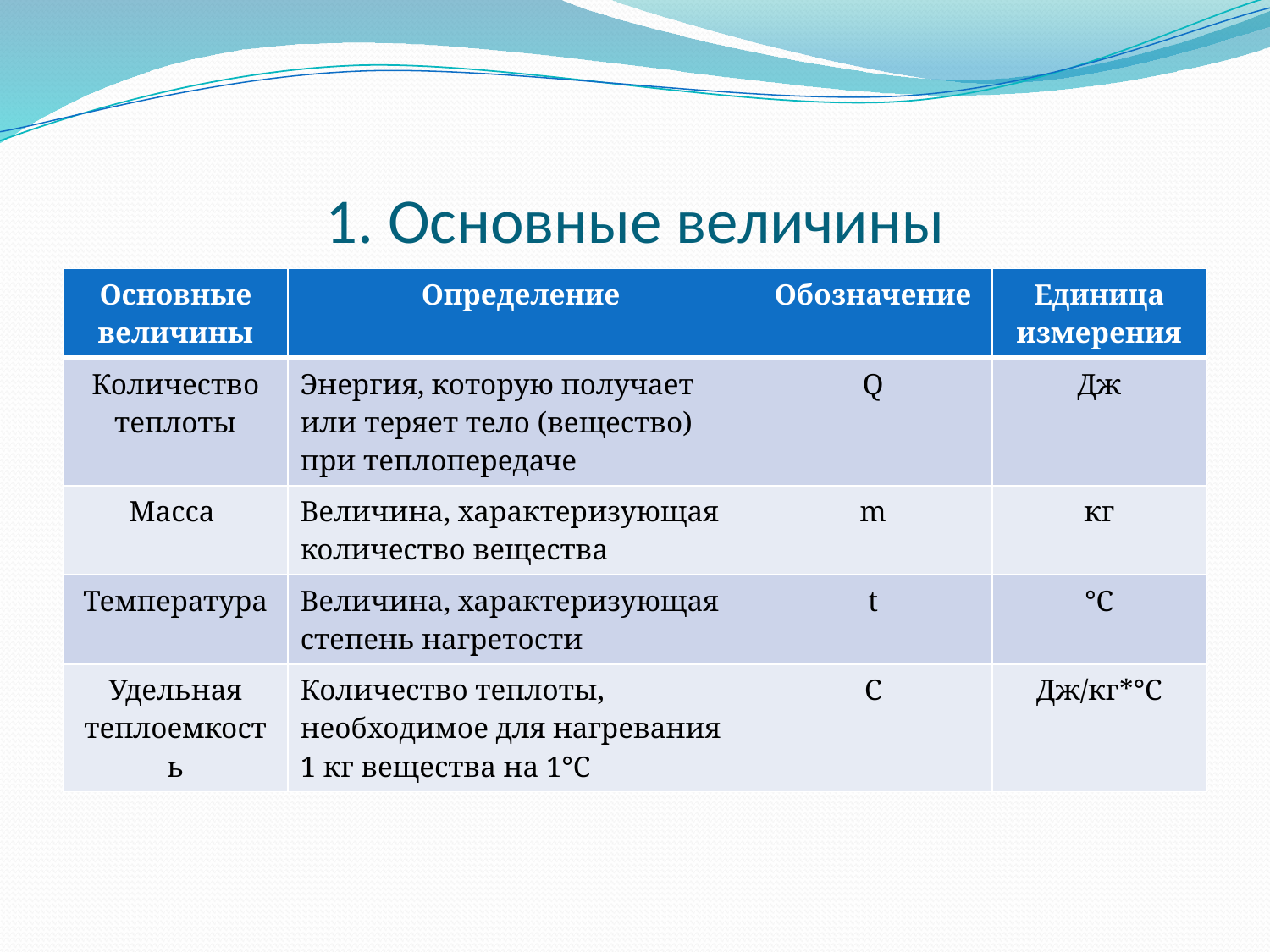

# 1. Основные величины
| Основные величины | Определение | Обозначение | Единица измерения |
| --- | --- | --- | --- |
| Количество теплоты | Энергия, которую получает или теряет тело (вещество) при теплопередаче | Q | Дж |
| Масса | Величина, характеризующая количество вещества | m | кг |
| Температура | Величина, характеризующая степень нагретости | t | °С |
| Удельная теплоемкость | Количество теплоты, необходимое для нагревания 1 кг вещества на 1°С | С | Дж/кг\*°С |